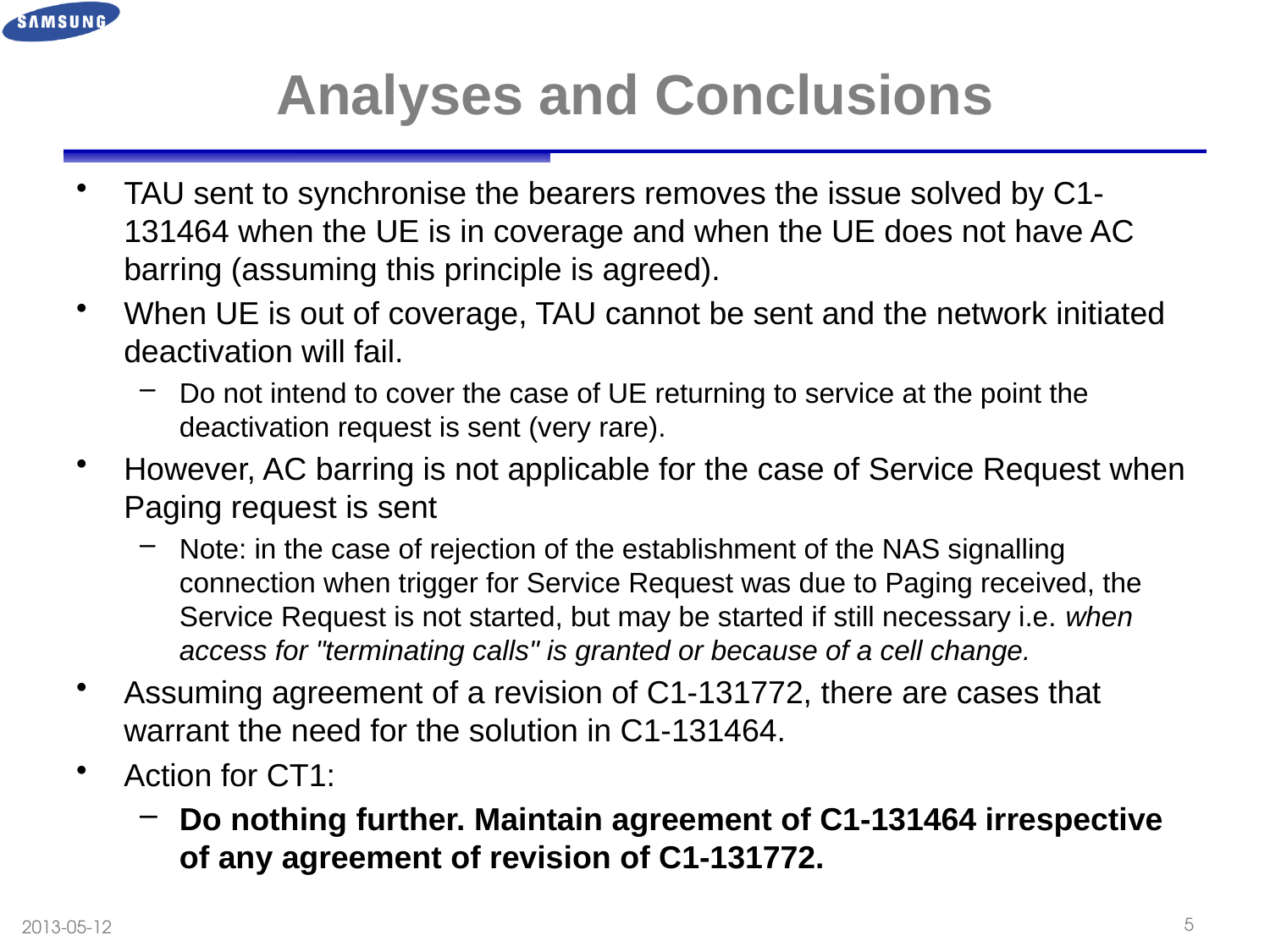

# Analyses and Conclusions
TAU sent to synchronise the bearers removes the issue solved by C1-131464 when the UE is in coverage and when the UE does not have AC barring (assuming this principle is agreed).
When UE is out of coverage, TAU cannot be sent and the network initiated deactivation will fail.
Do not intend to cover the case of UE returning to service at the point the deactivation request is sent (very rare).
However, AC barring is not applicable for the case of Service Request when Paging request is sent
Note: in the case of rejection of the establishment of the NAS signalling connection when trigger for Service Request was due to Paging received, the Service Request is not started, but may be started if still necessary i.e. when access for "terminating calls" is granted or because of a cell change.
Assuming agreement of a revision of C1-131772, there are cases that warrant the need for the solution in C1-131464.
Action for CT1:
Do nothing further. Maintain agreement of C1-131464 irrespective of any agreement of revision of C1-131772.

5